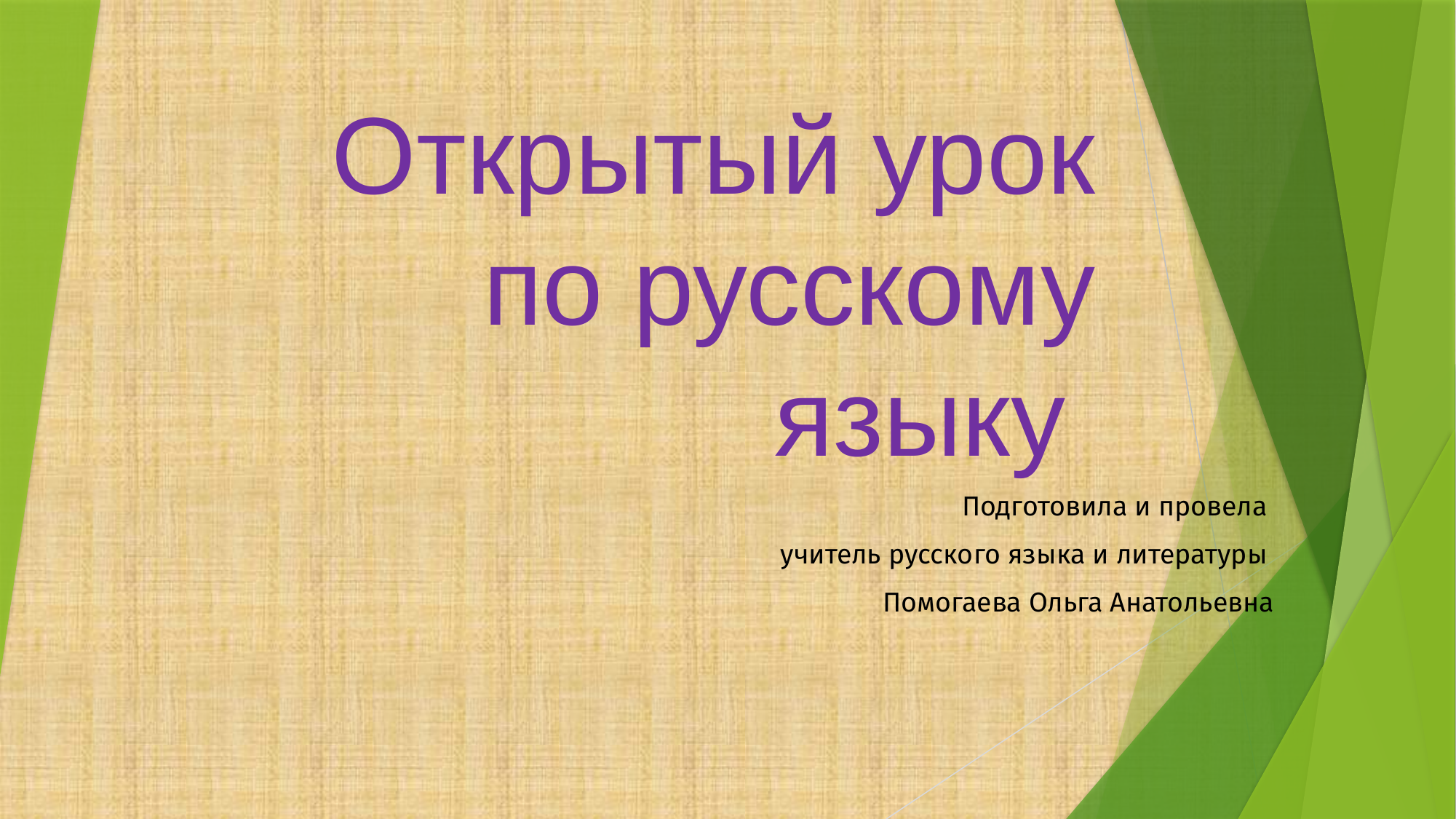

# Открытый урок по русскому языку

Подготовила и провела
учитель русского языка и литературы
Помогаева Ольга Анатольевна